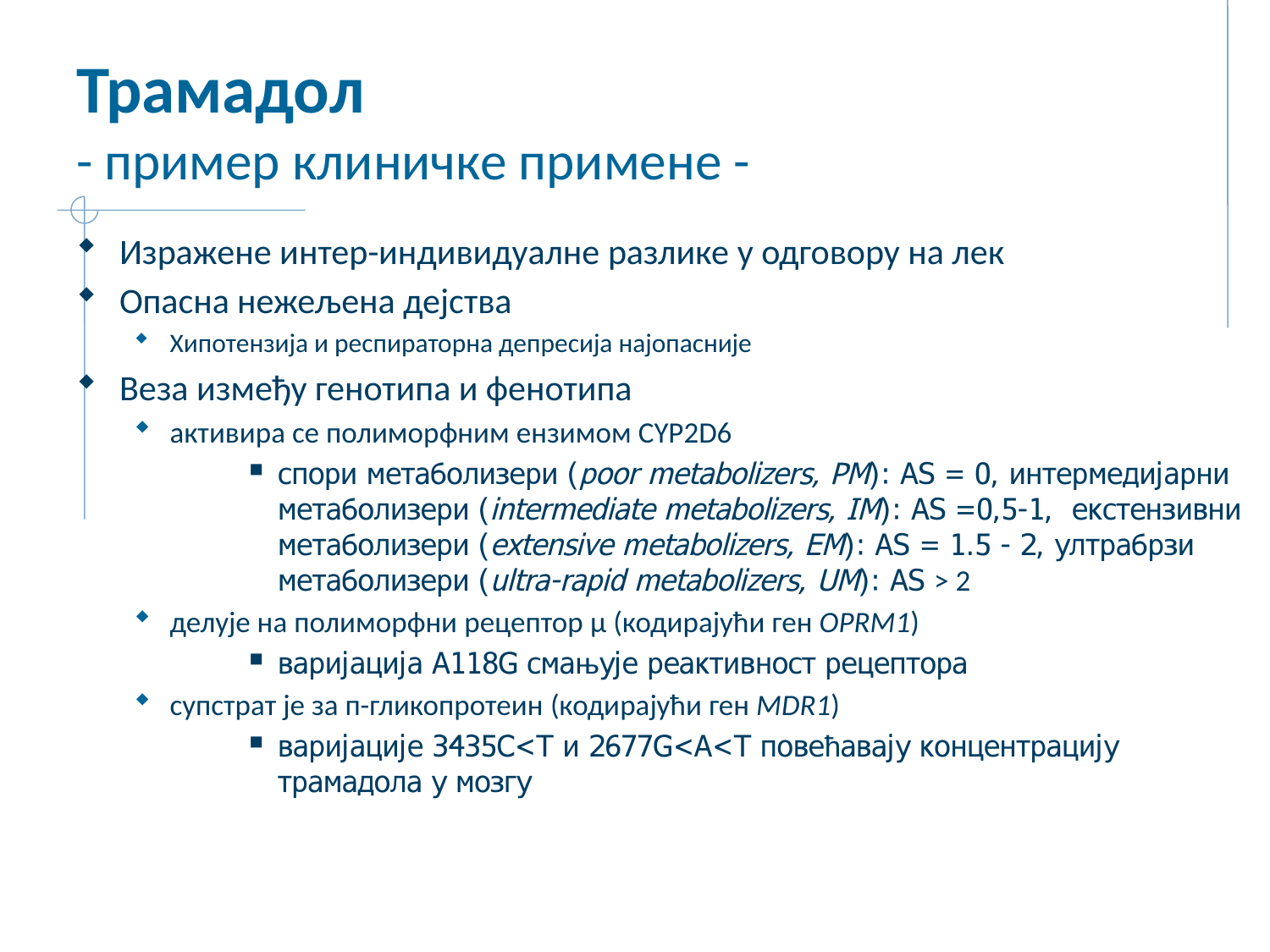

# Трамадол - пример клиничке примене -
Изражене интер-индивидуалне разлике у одговору на лек
Опасна нежељена дејства
Хипотензија и респираторна депресија најопасније
Веза између генотипа и фенотипа
активира се полиморфним ензимом CYP2D6
спори метаболизери (poor metabolizers, PM): AS = 0, интермедијарни метаболизери (intermediate metabolizers, IM): AS =0,5-1,  екстензивни метаболизери (extensive metabolizers, EM): AS = 1.5 - 2, ултрабрзи метаболизери (ultra-rapid metabolizers, UM): AS > 2
делује на полиморфни рецептор μ (кодирајући ген OPRM1)
варијација A118G смањује реактивност рецептора
супстрат је за п-гликопротеин (кодирајући ген MDR1)
варијације 3435C<T и 2677G<A<T повећавају концентрацију трамадола у мозгу